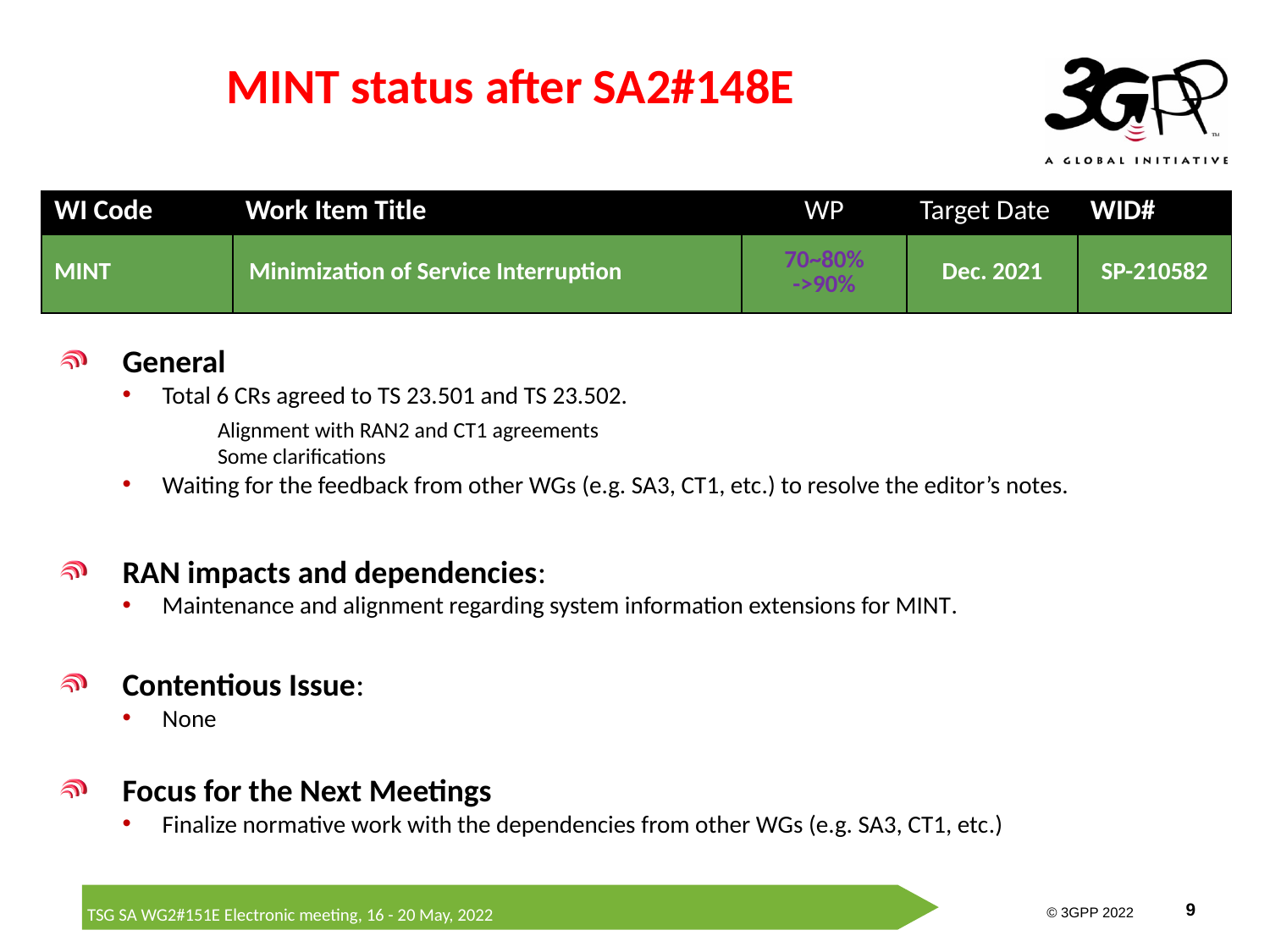

# MINT status after SA2#148E
| WI Code | Work Item Title | WP | Target Date | WID# |
| --- | --- | --- | --- | --- |
| MINT | Minimization of Service Interruption | 70~80% ->90% | Dec. 2021 | SP-210582 |
General
Total 6 CRs agreed to TS 23.501 and TS 23.502.
Alignment with RAN2 and CT1 agreements
Some clarifications
Waiting for the feedback from other WGs (e.g. SA3, CT1, etc.) to resolve the editor’s notes.

RAN impacts and dependencies:
Maintenance and alignment regarding system information extensions for MINT.

Contentious Issue:
None

Focus for the Next Meetings
Finalize normative work with the dependencies from other WGs (e.g. SA3, CT1, etc.)